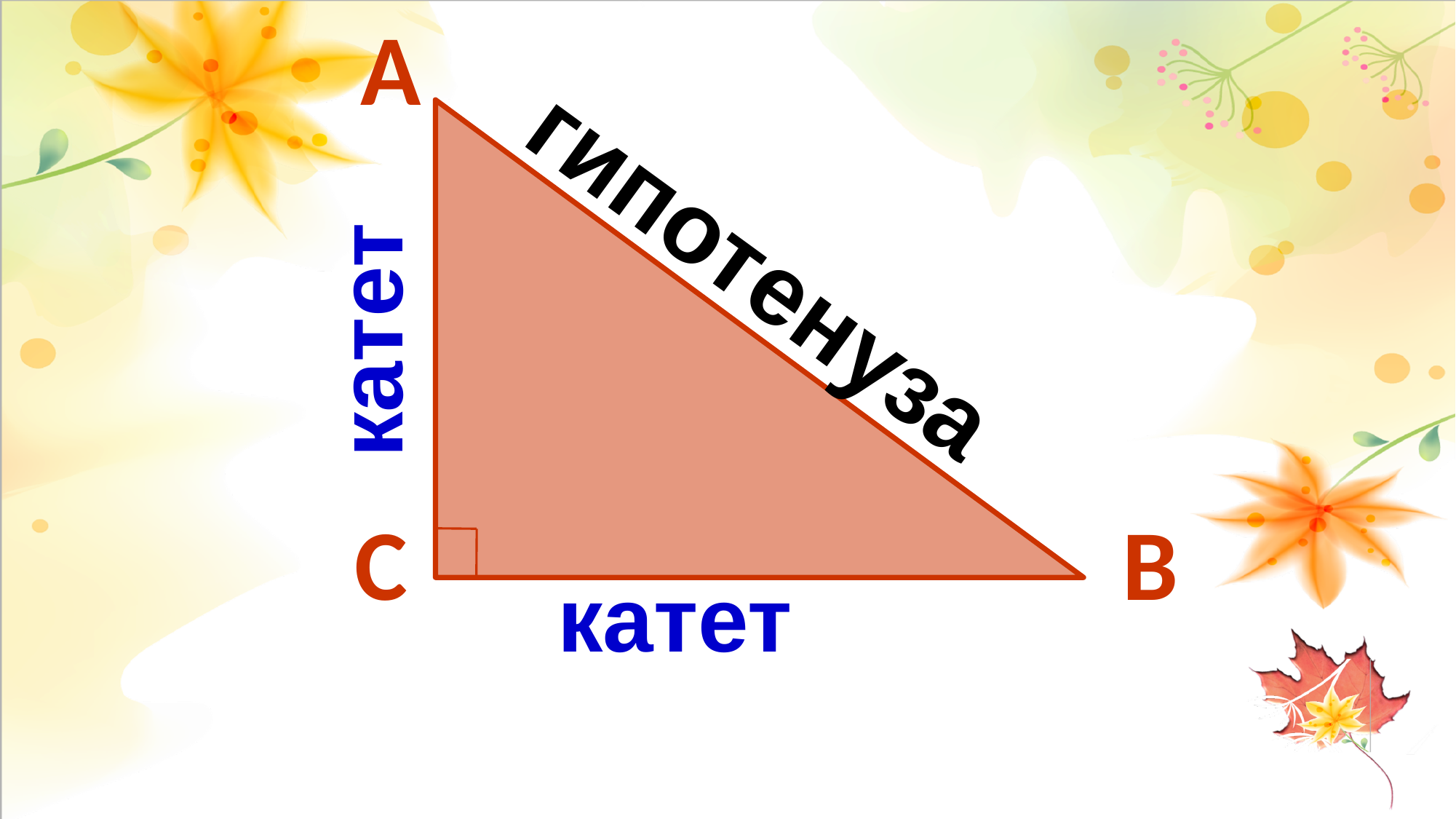

А

#

катет
гипотенуза
С
В
катет